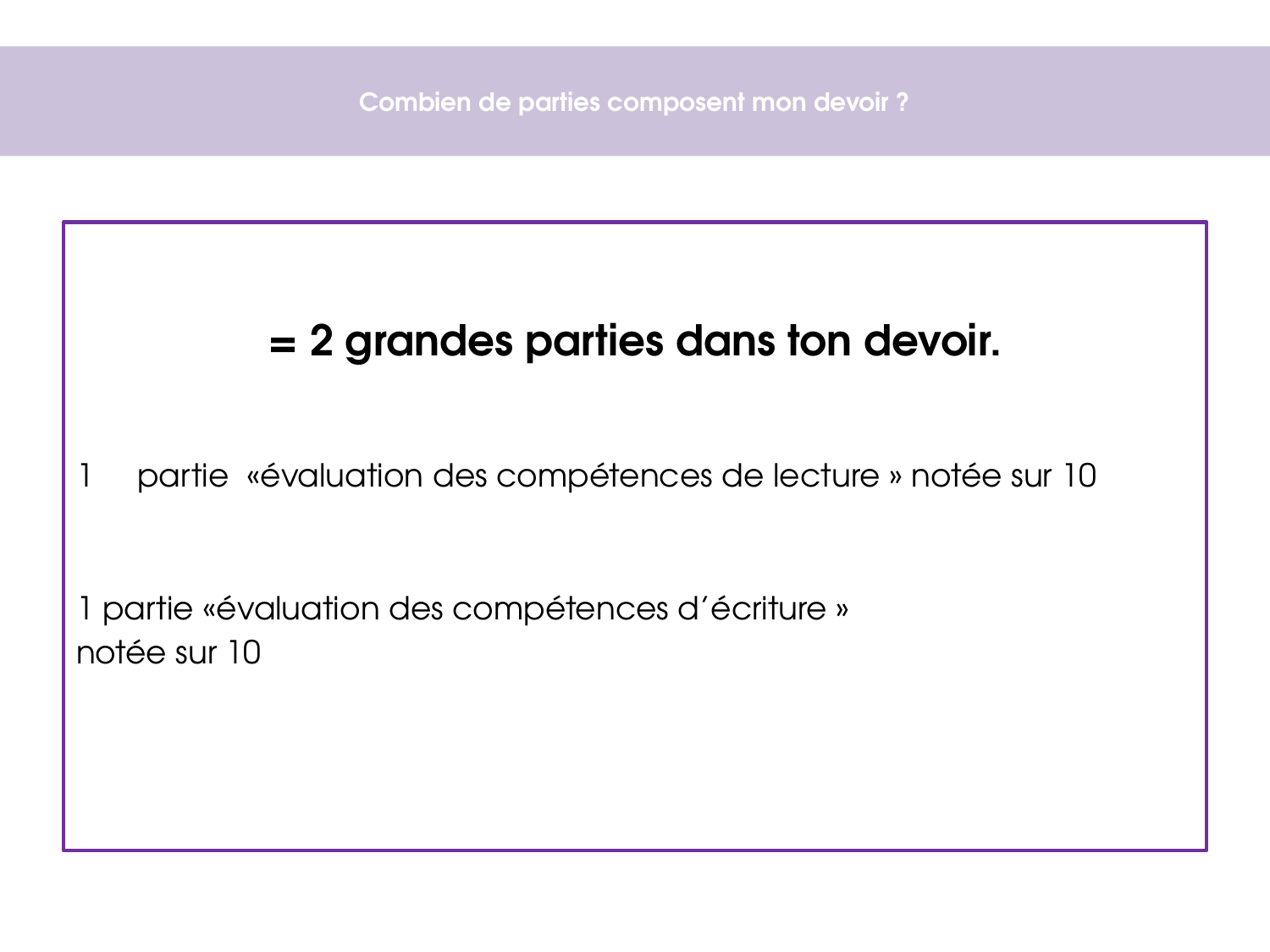

# Combien de parties composent mon devoir ?

= 2 grandes parties dans ton devoir.

partie  «évaluation des compétences de lecture » notée sur 10

1 partie «évaluation des compétences d’écriture »
notée sur 10